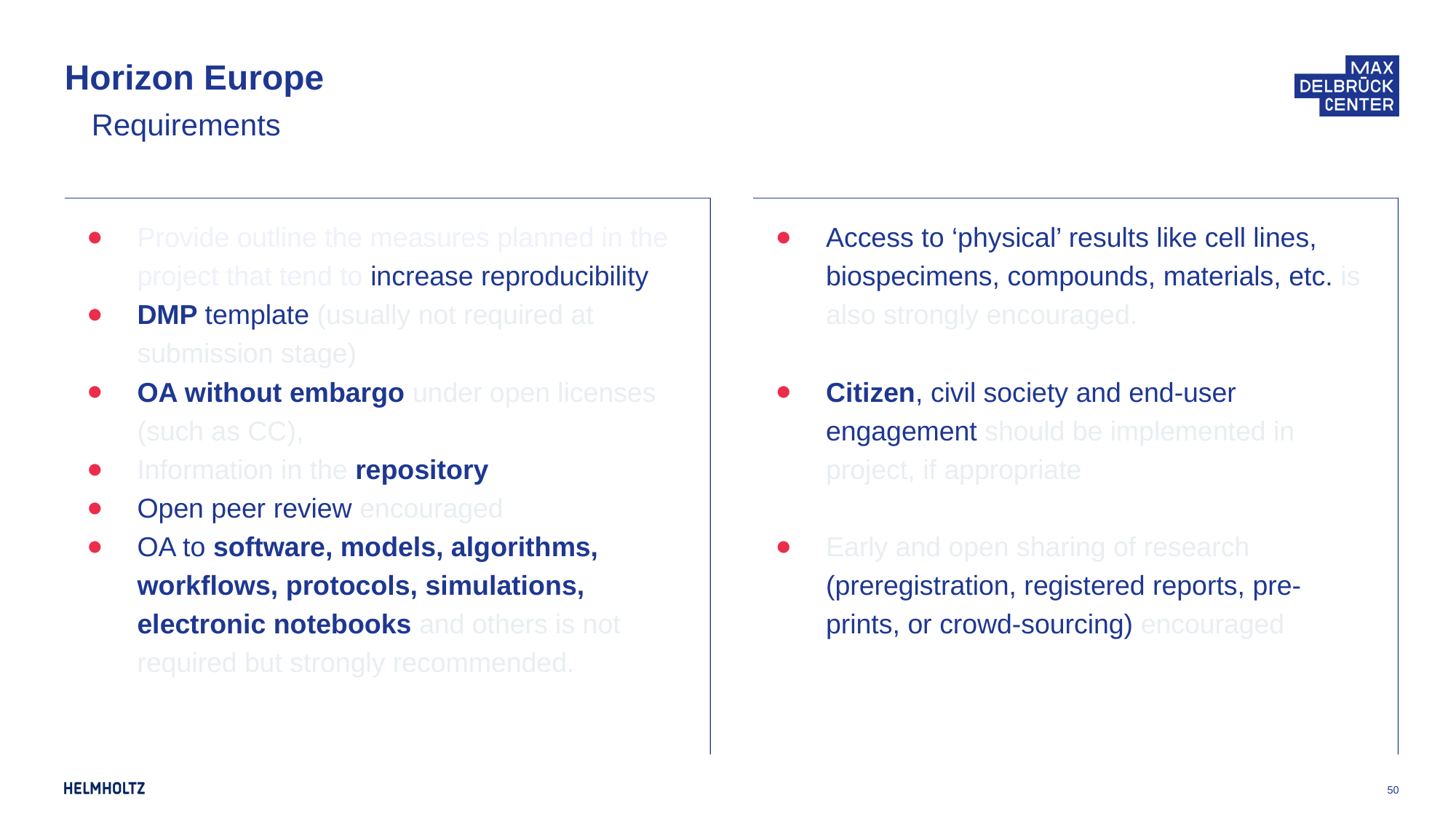

# Horizon Europe

Requirements

Access to ‘physical’ results like cell lines, biospecimens, compounds, materials, etc. is also strongly encouraged.

Citizen, civil society and end-user engagement should be implemented in project, if appropriate

Early and open sharing of research (preregistration, registered reports, pre-prints, or crowd-sourcing) encouraged

Provide outline the measures planned in the project that tend to increase reproducibility
DMP template (usually not required at submission stage)
OA without embargo under open licenses (such as CC),
Information in the repository
Open peer review encouraged
OA to software, models, algorithms, workflows, protocols, simulations, electronic notebooks and others is not required but strongly recommended.

50